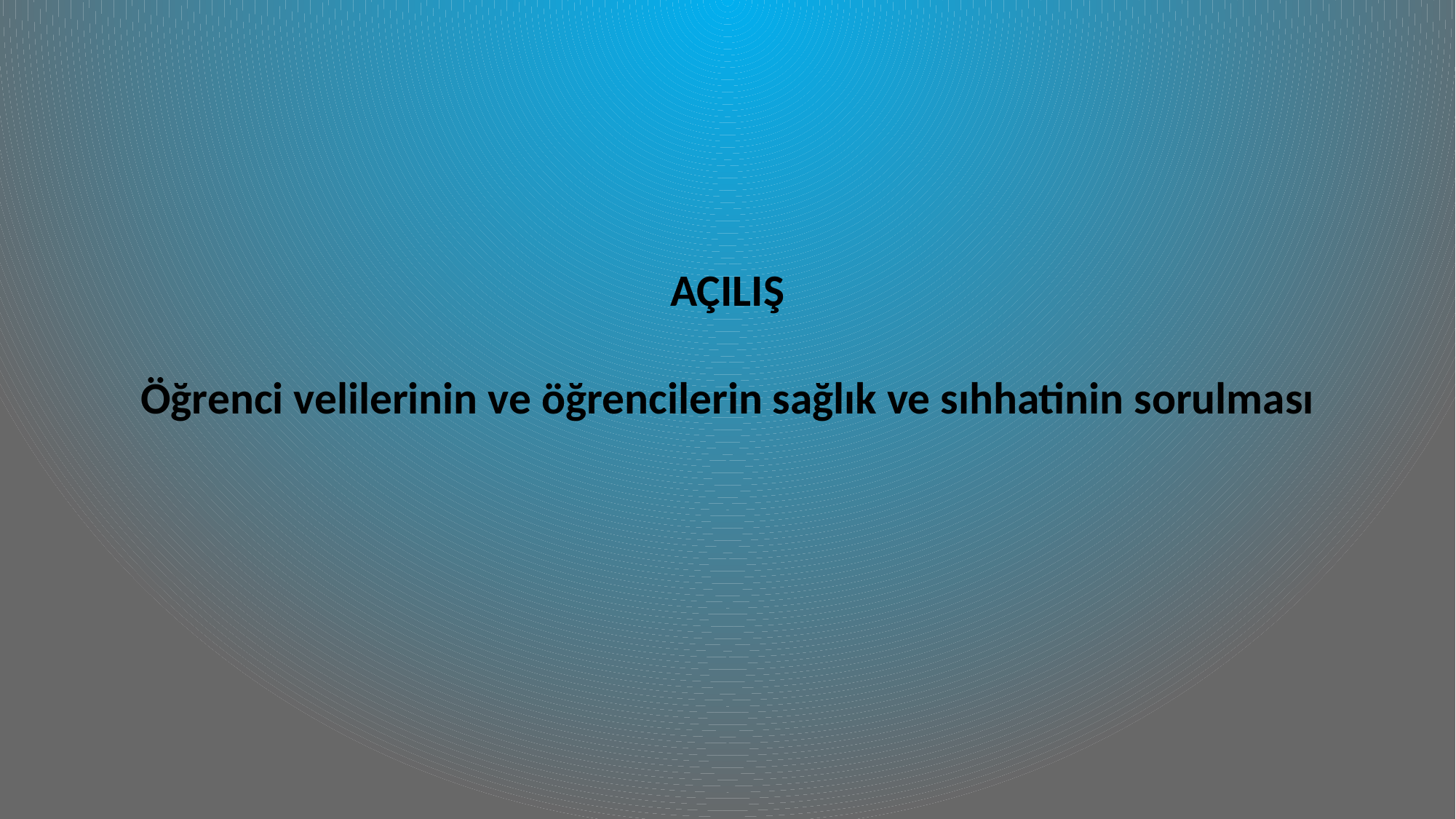

# AÇILIŞ Öğrenci velilerinin ve öğrencilerin sağlık ve sıhhatinin sorulması